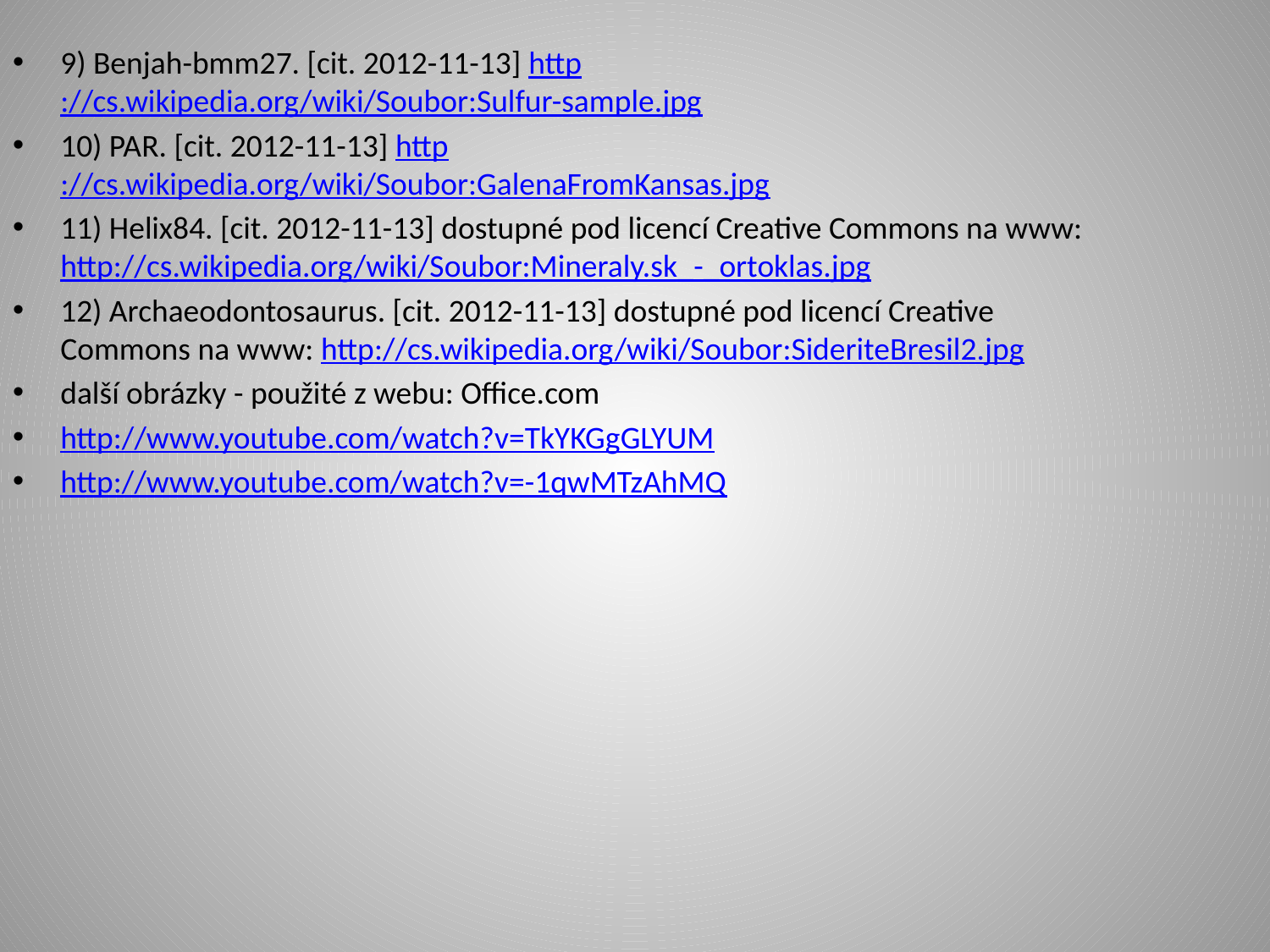

9) Benjah-bmm27. [cit. 2012-11-13] http://cs.wikipedia.org/wiki/Soubor:Sulfur-sample.jpg
10) PAR. [cit. 2012-11-13] http://cs.wikipedia.org/wiki/Soubor:GalenaFromKansas.jpg
11) Helix84. [cit. 2012-11-13] dostupné pod licencí Creative Commons na www: http://cs.wikipedia.org/wiki/Soubor:Mineraly.sk_-_ortoklas.jpg
12) Archaeodontosaurus. [cit. 2012-11-13] dostupné pod licencí Creative Commons na www: http://cs.wikipedia.org/wiki/Soubor:SideriteBresil2.jpg
další obrázky - použité z webu: Office.com
http://www.youtube.com/watch?v=TkYKGgGLYUM
http://www.youtube.com/watch?v=-1qwMTzAhMQ